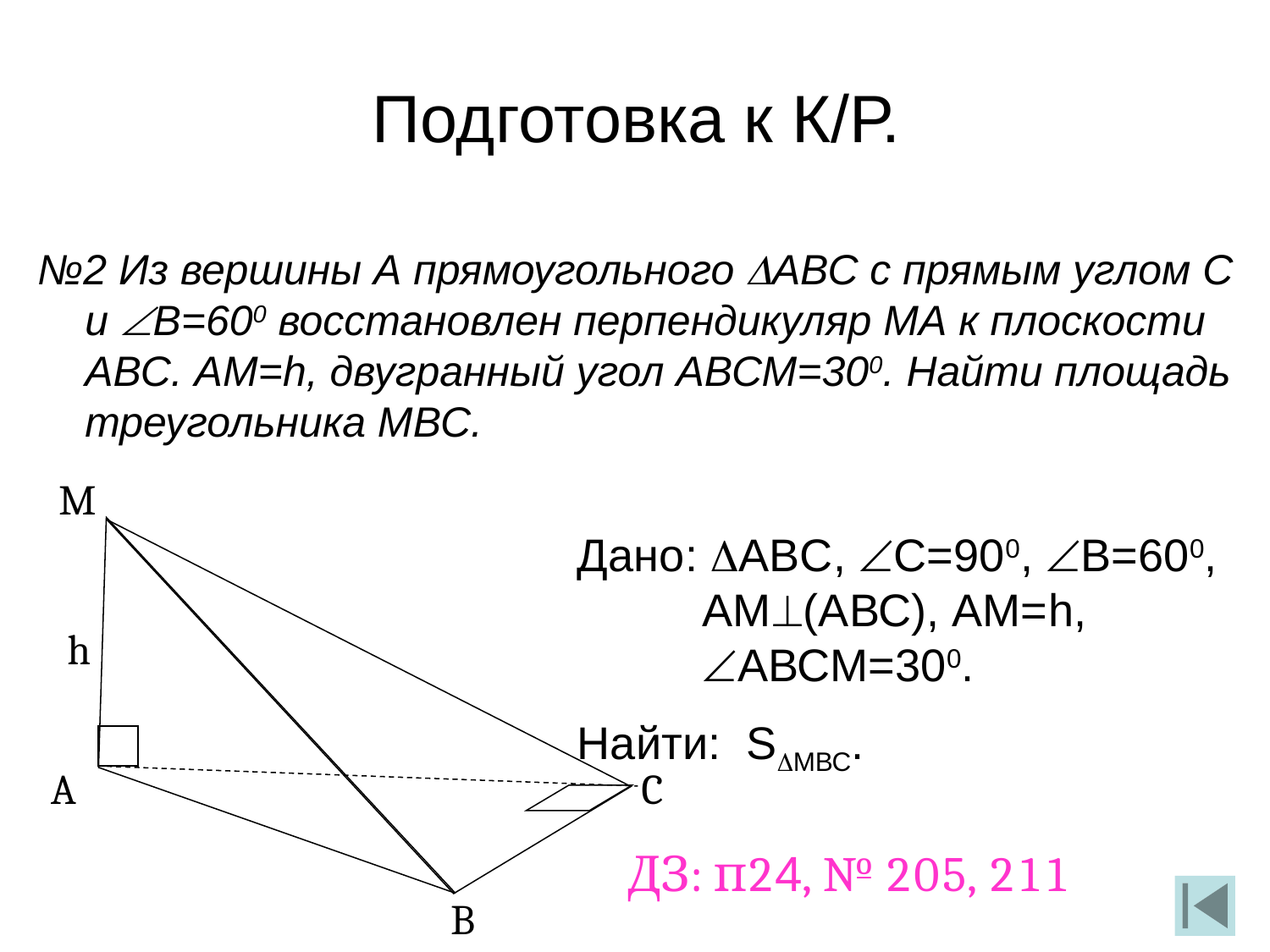

Подготовка к К/Р.
№2 Из вершины А прямоугольного ΔАВС с прямым углом С и ∠В=600 восстановлен перпендикуляр МА к плоскости АВС. АМ=h, двугранный угол АВСМ=300. Найти площадь треугольника МВС.
M

h

A
C

B
Дано: ΔABC, ∠С=900, ∠В=600,  АМ⊥(АВС), АМ=h, ∠АВСМ=300.
Найти:  SΔМВС.
ДЗ: п24, № 205, 211